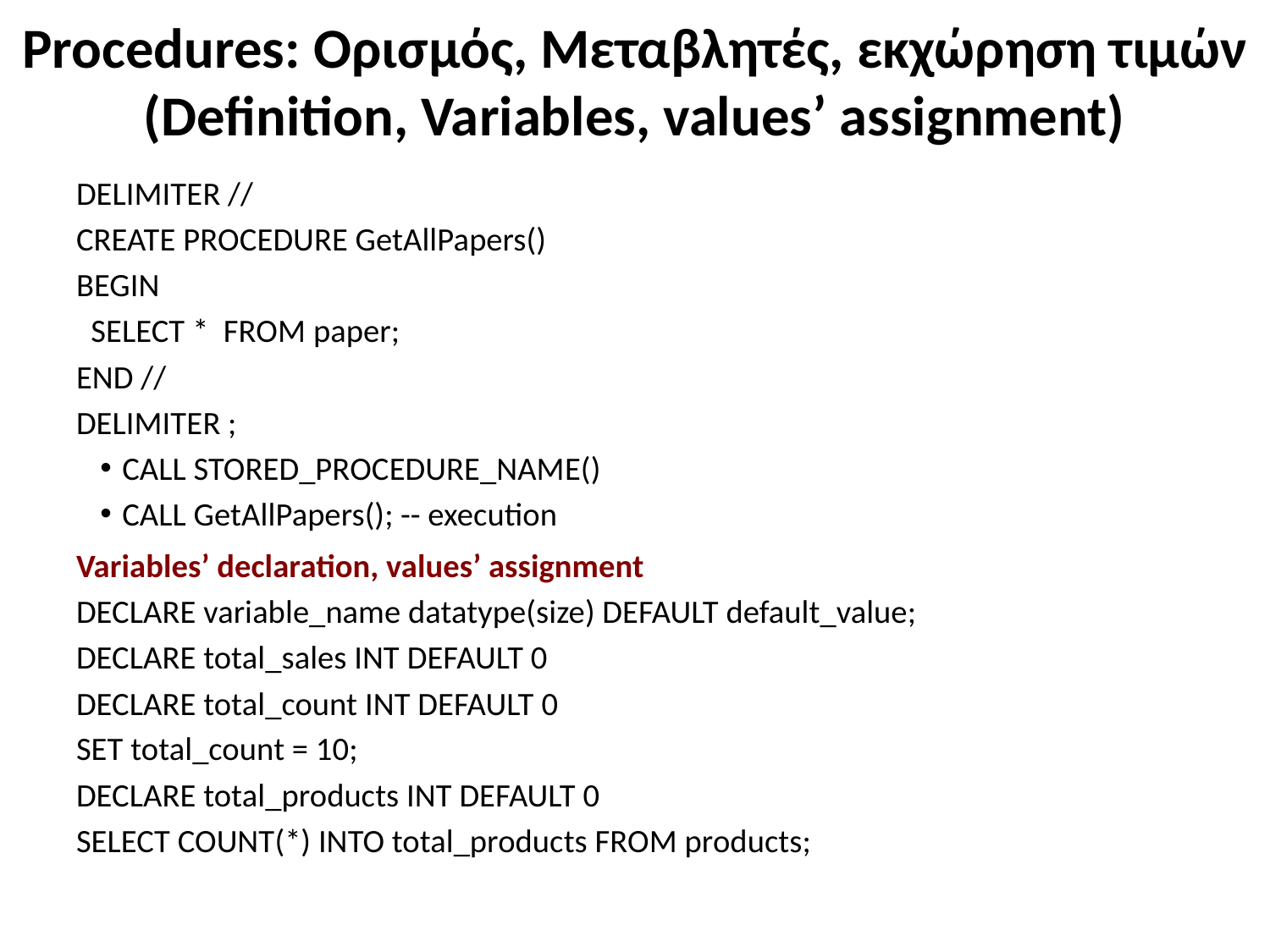

# Procedures: Ορισμός, Μεταβλητές, εκχώρηση τιμών (Definition, Variables, values’ assignment)
DELIMITER //
CREATE PROCEDURE GetAllPapers()
BEGIN
  SELECT *  FROM paper;
END //
DELIMITER ;
CALL STORED_PROCEDURE_NAME()
CALL GetAllPapers(); -- execution
Variables’ declaration, values’ assignment
DECLARE variable_name datatype(size) DEFAULT default_value;
DECLARE total_sales INT DEFAULT 0
DECLARE total_count INT DEFAULT 0
SET total_count = 10;
DECLARE total_products INT DEFAULT 0
SELECT COUNT(*) INTO total_products FROM products;